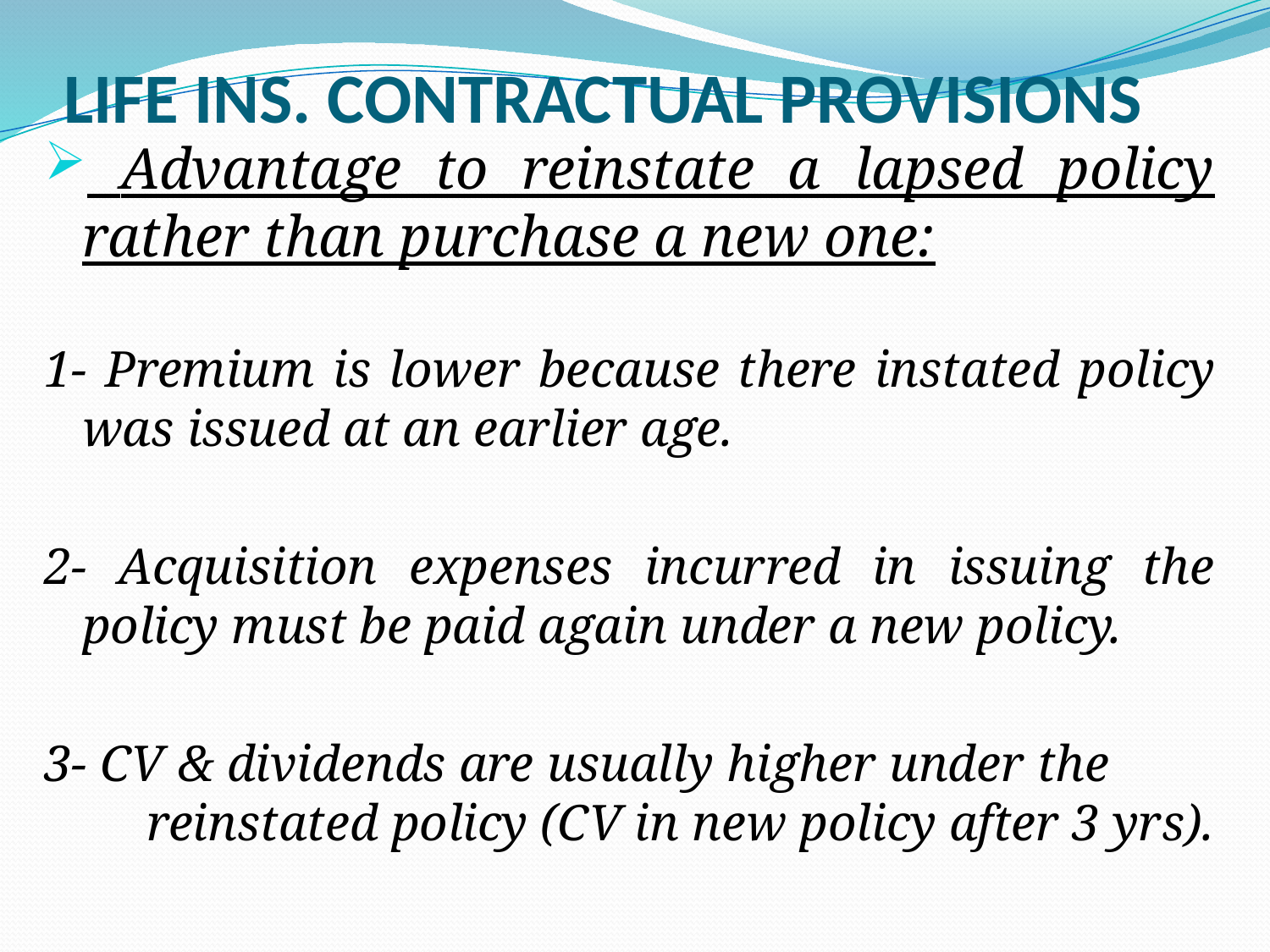

# LIFE INS. CONTRACTUAL PROVISIONS
 Advantage to reinstate a lapsed policy rather than purchase a new one:

1- Premium is lower because there instated policy was issued at an earlier age.

2- Acquisition expenses incurred in issuing the policy must be paid again under a new policy.

3- CV & dividends are usually higher under the              reinstated policy (CV in new policy after 3 yrs).